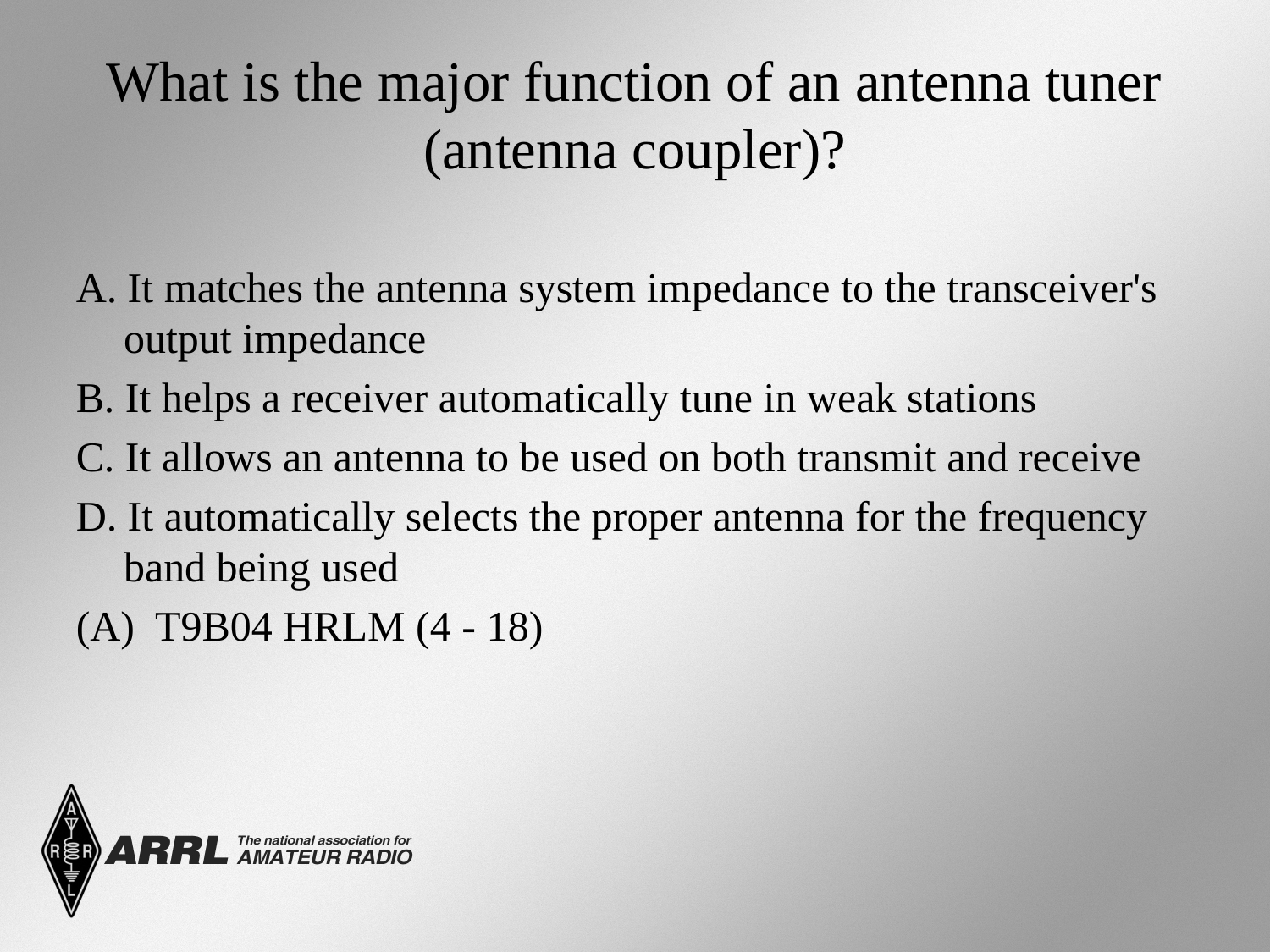

# What is the major function of an antenna tuner (antenna coupler)?
A. It matches the antenna system impedance to the transceiver's output impedance
B. It helps a receiver automatically tune in weak stations
C. It allows an antenna to be used on both transmit and receive
D. It automatically selects the proper antenna for the frequency band being used
(A)  T9B04 HRLM (4 - 18)